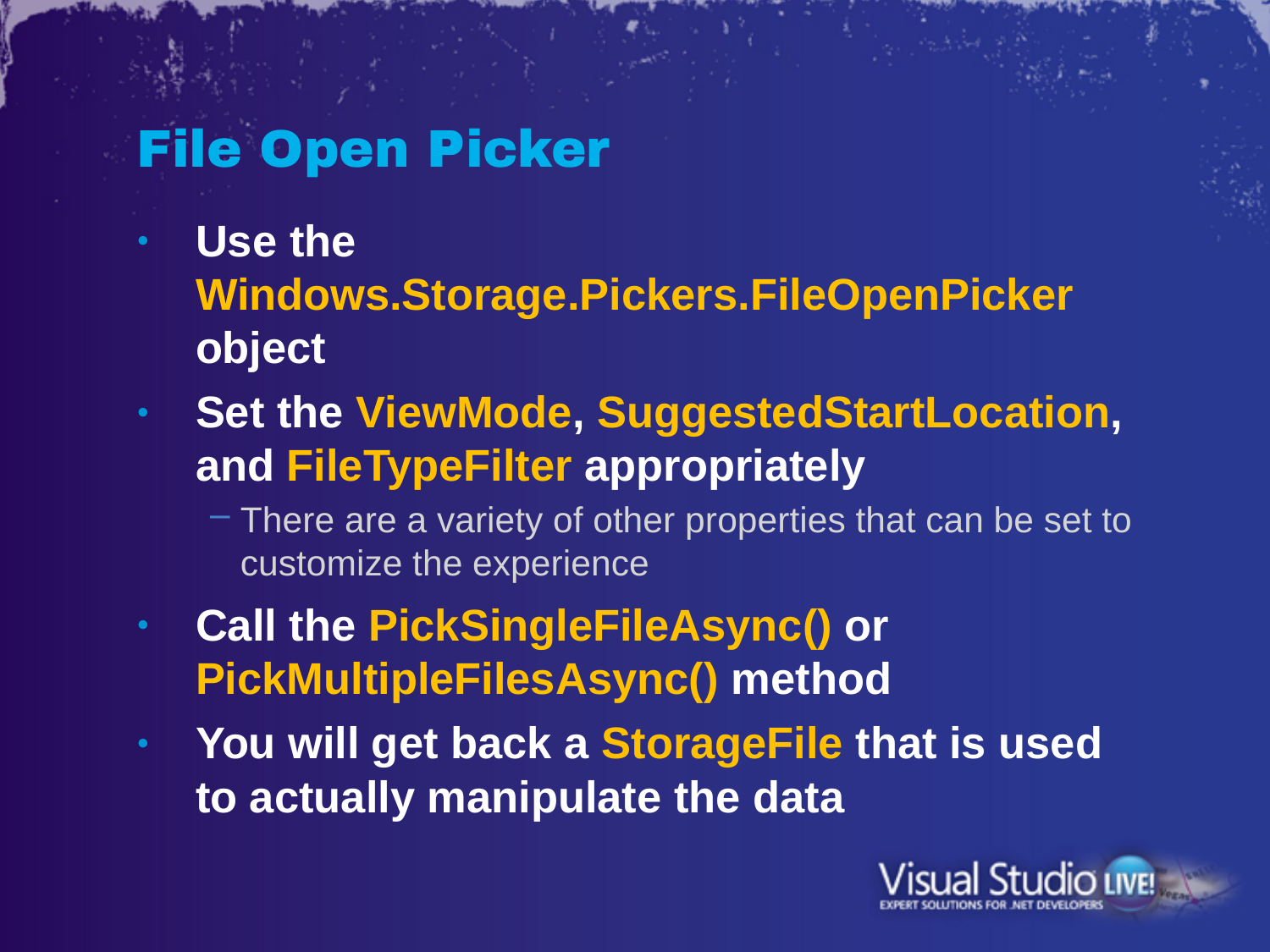

# File Open Picker
Use the Windows.Storage.Pickers.FileOpenPicker object
Set the ViewMode, SuggestedStartLocation, and FileTypeFilter appropriately
There are a variety of other properties that can be set to customize the experience
Call the PickSingleFileAsync() or PickMultipleFilesAsync() method
You will get back a StorageFile that is used to actually manipulate the data